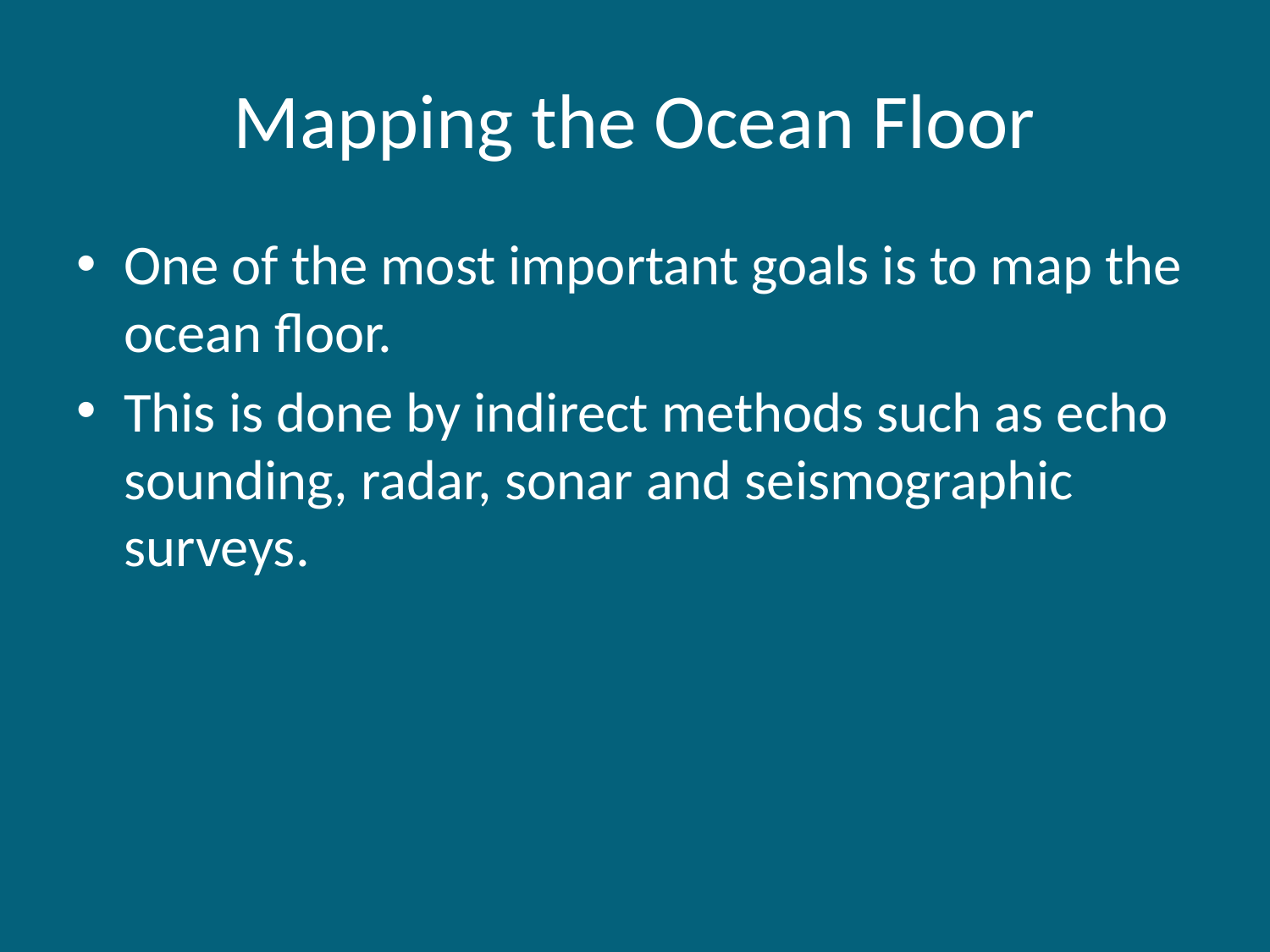

# Mapping the Ocean Floor
One of the most important goals is to map the ocean floor.
This is done by indirect methods such as echo sounding, radar, sonar and seismographic surveys.